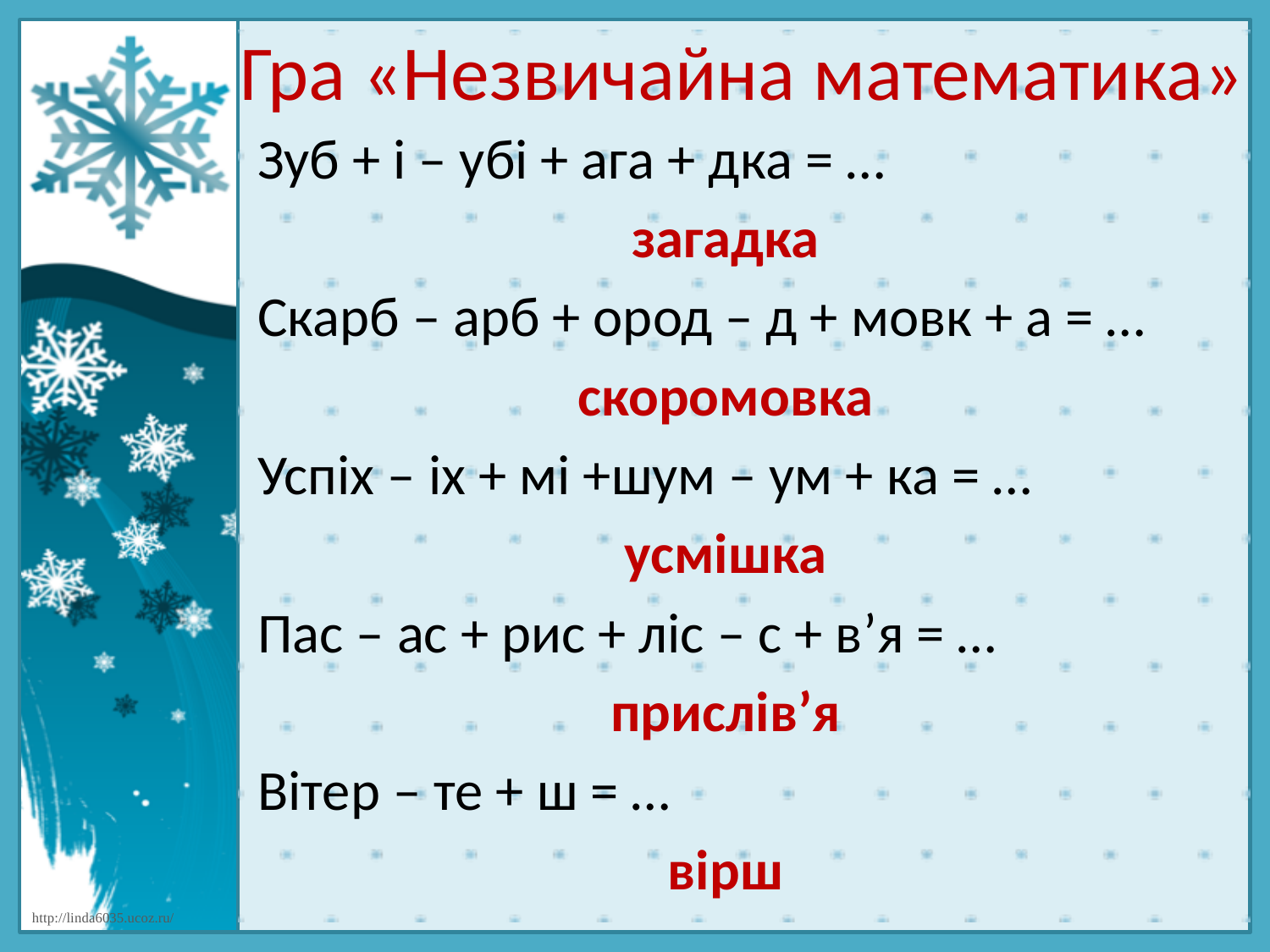

# Гра «Незвичайна математика»
Зуб + і – убі + ага + дка = …
загадка
Скарб – арб + ород – д + мовк + а = …
скоромовка
Успіх – іх + мі +шум – ум + ка = …
усмішка
Пас – ас + рис + ліс – с + в’я = …
прислів’я
Вітер – те + ш = …
вірш